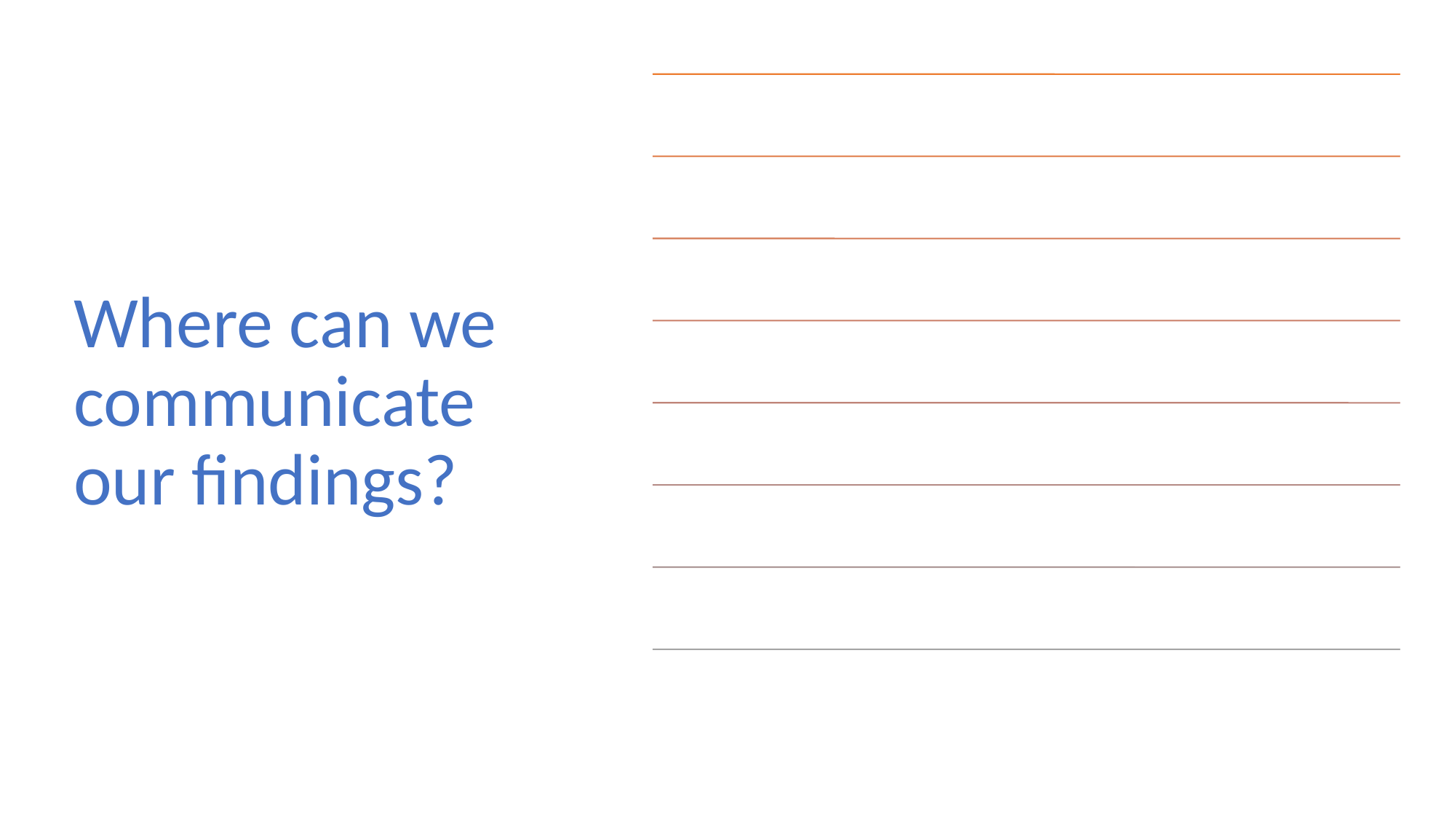

# Where can we communicate our findings?